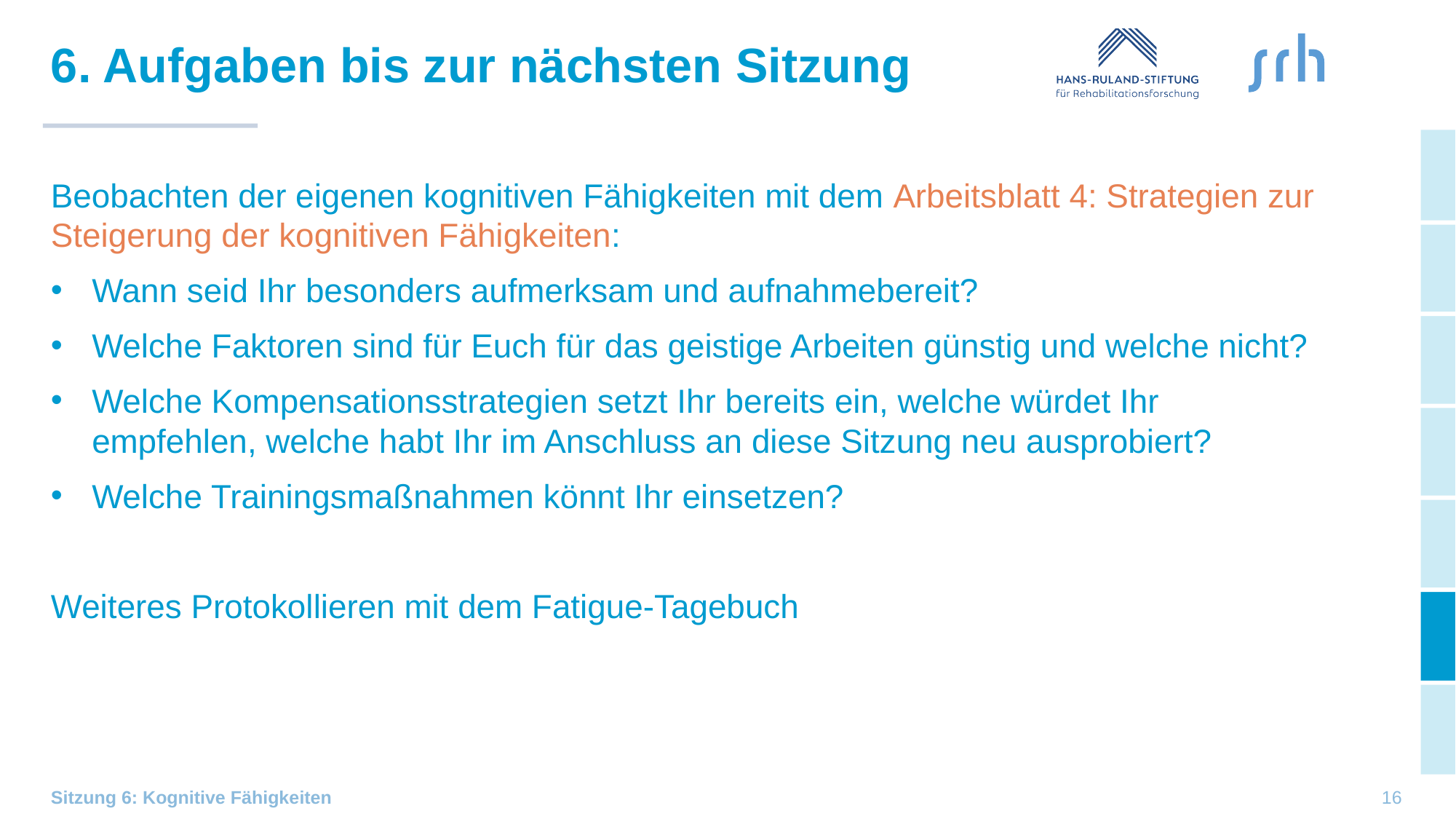

# 6. Aufgaben bis zur nächsten Sitzung
Beobachten der eigenen kognitiven Fähigkeiten mit dem Arbeitsblatt 4: Strategien zur Steigerung der kognitiven Fähigkeiten:
Wann seid Ihr besonders aufmerksam und aufnahmebereit?
Welche Faktoren sind für Euch für das geistige Arbeiten günstig und welche nicht?
Welche Kompensationsstrategien setzt Ihr bereits ein, welche würdet Ihr empfehlen, welche habt Ihr im Anschluss an diese Sitzung neu ausprobiert?
Welche Trainingsmaßnahmen könnt Ihr einsetzen?

Weiteres Protokollieren mit dem Fatigue-Tagebuch
Sitzung 6: Kognitive Fähigkeiten
16